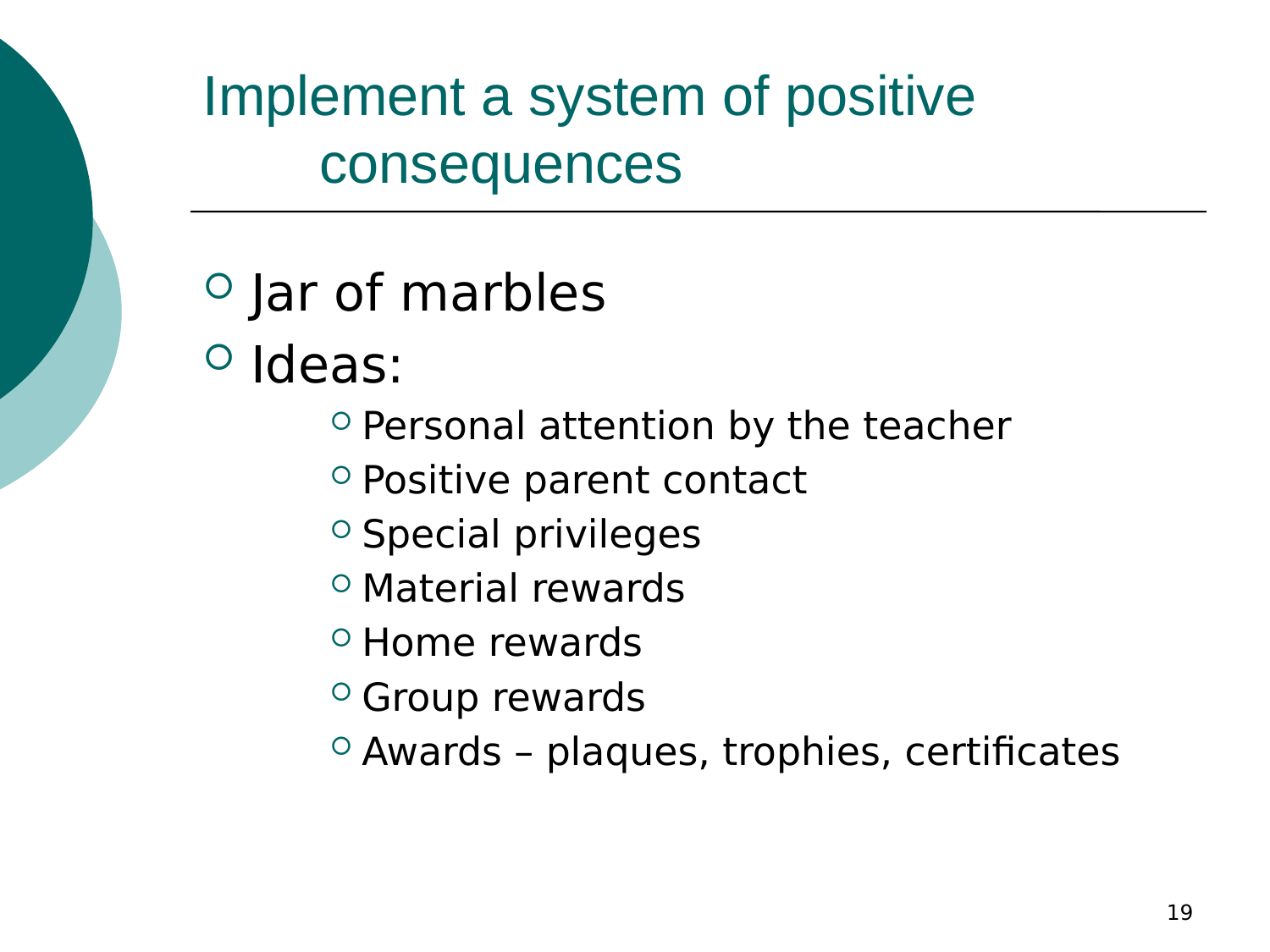

# Implement a system of positive consequences
Jar of marbles
Ideas:
Personal attention by the teacher
Positive parent contact
Special privileges
Material rewards
Home rewards
Group rewards
Awards – plaques, trophies, certificates
19